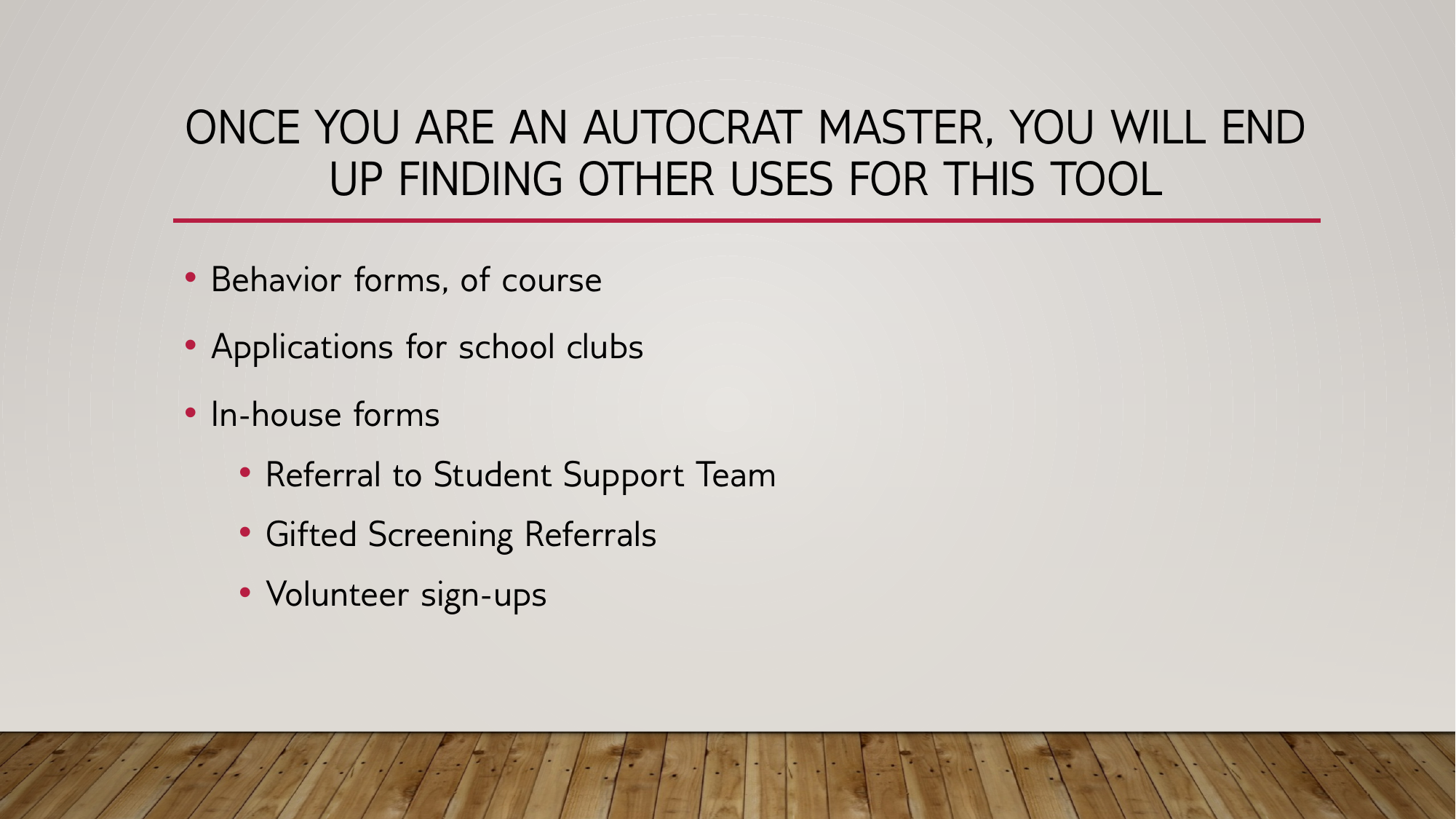

# Once you are an autocrat master, you will end up finding other uses for this tool
Behavior forms, of course
Applications for school clubs
In-house forms
Referral to Student Support Team
Gifted Screening Referrals
Volunteer sign-ups